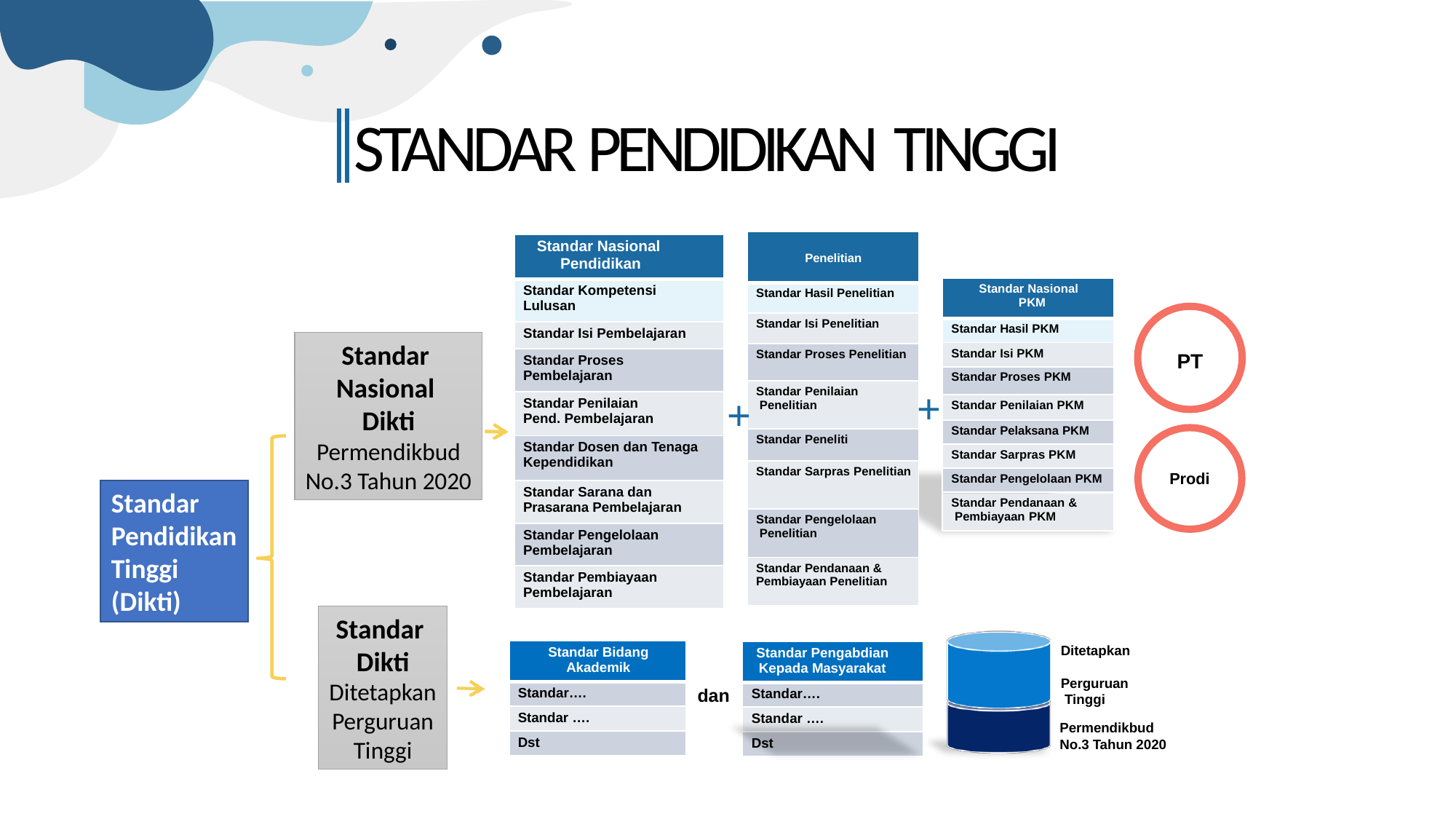

# STANDAR PENDIDIKAN TINGGI
| + Standar Nasional Penelitian |
| --- |
| Standar Hasil Penelitian |
| Standar Isi Penelitian |
| Standar Proses Penelitian |
| Standar Penilaian Penelitian |
| Standar Peneliti |
| Standar Sarpras Penelitian |
| Standar Pengelolaan Penelitian |
| Standar Pendanaan & Pembiayaan Penelitian |
| Standar Nasional Pendidikan |
| --- |
| Standar Kompetensi Lulusan |
| Standar Isi Pembelajaran |
| Standar Proses Pembelajaran |
| Standar Penilaian Pend. Pembelajaran |
| Standar Dosen dan Tenaga Kependidikan |
| Standar Sarana dan Prasarana Pembelajaran |
| Standar Pengelolaan Pembelajaran |
| Standar Pembiayaan Pembelajaran |
| Standar Nasional PKM |
| --- |
| Standar Hasil PKM |
| Standar Isi PKM |
| Standar Proses PKM |
| Standar Penilaian PKM |
| Standar Pelaksana PKM |
| Standar Sarpras PKM |
| Standar Pengelolaan PKM |
| Standar Pendanaan & Pembiayaan PKM |

Standar
Nasional
Dikti
Permendikbud
No.3 Tahun 2020
PT
+
+

Prodi
Standar
Pendidikan
Tinggi
(Dikti)

Standar
Dikti
Ditetapkan
Perguruan
Tinggi

Ditetapkan  Perguruan  Tinggi
Permendikbud No.3 Tahun 2020
| Standar Bidang Akademik |
| --- |
| Standar…. |
| Standar …. |
| Dst |
| Standar Pengabdian Kepada Masyarakat |
| --- |
| Standar…. |
| Standar …. |
| Dst |
Standar Dikti
(Melampaui SN Dikti)

dan

SN Dikti
(Standar Minimal)